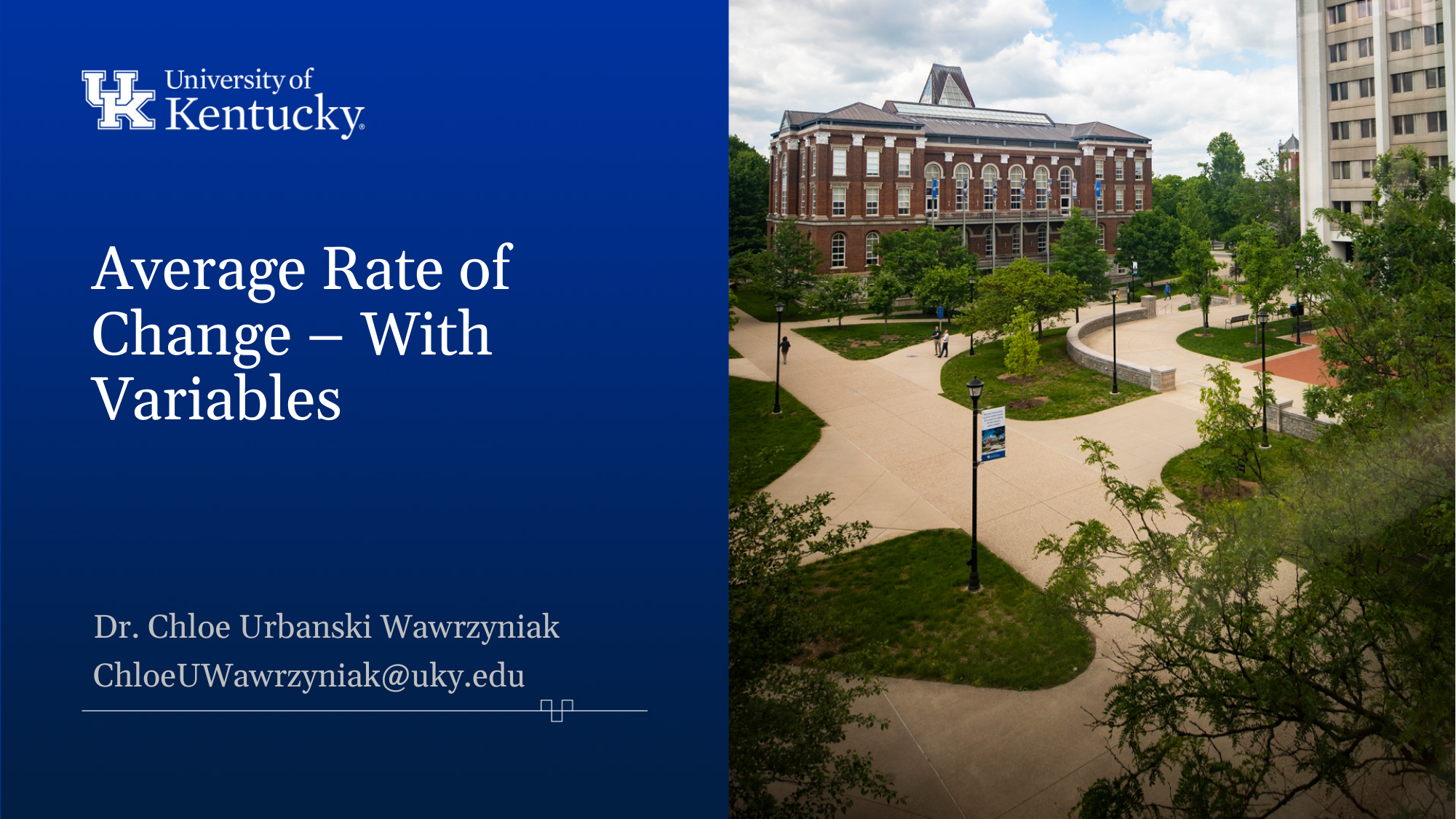

# Average Rate of Change – With Variables
Dr. Chloe Urbanski Wawrzyniak
ChloeUWawrzyniak@uky.edu